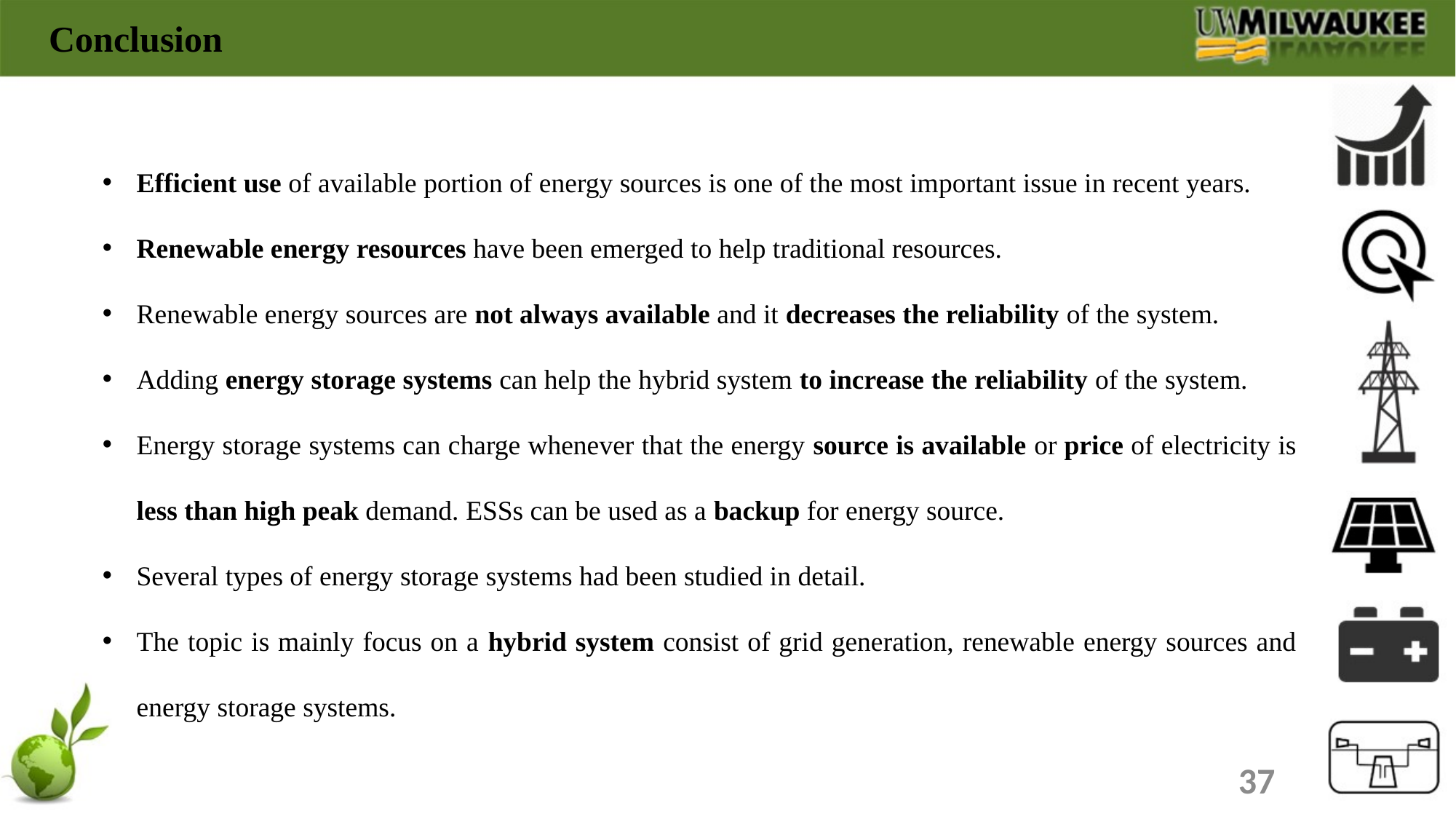

Conclusion
Efficient use of available portion of energy sources is one of the most important issue in recent years.
Renewable energy resources have been emerged to help traditional resources.
Renewable energy sources are not always available and it decreases the reliability of the system.
Adding energy storage systems can help the hybrid system to increase the reliability of the system.
Energy storage systems can charge whenever that the energy source is available or price of electricity is less than high peak demand. ESSs can be used as a backup for energy source.
Several types of energy storage systems had been studied in detail.
The topic is mainly focus on a hybrid system consist of grid generation, renewable energy sources and energy storage systems.

37